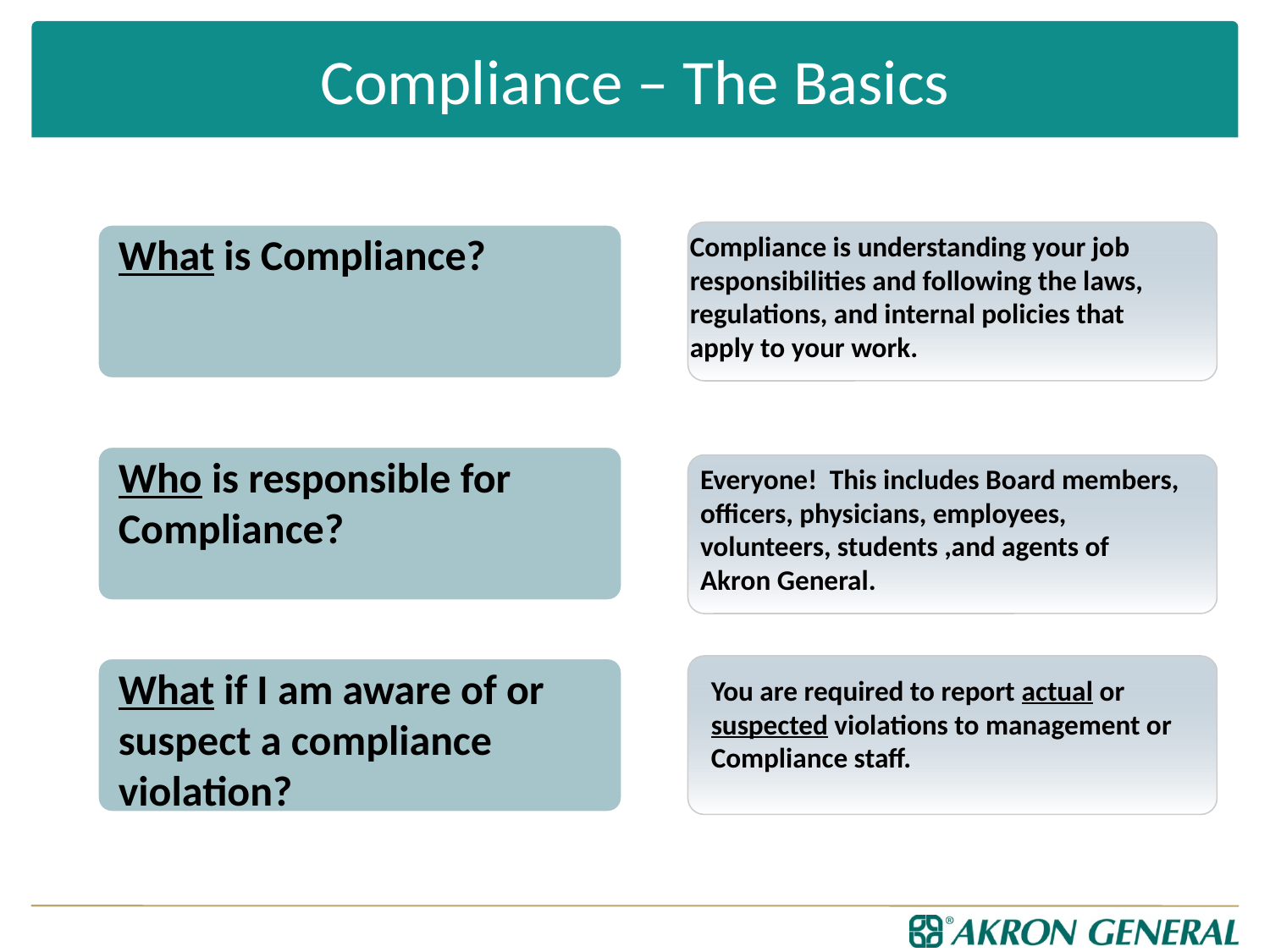

# Compliance – The Basics

What is Compliance?

Compliance is understanding your job responsibilities and following the laws, regulations, and internal policies that apply to your work.

Who is responsible for Compliance?

Everyone!  This includes Board members, officers, physicians, employees, volunteers, students ,and agents of Akron General.

What if I am aware of or suspect a compliance violation?

You are required to report actual or suspected violations to management or Compliance staff.